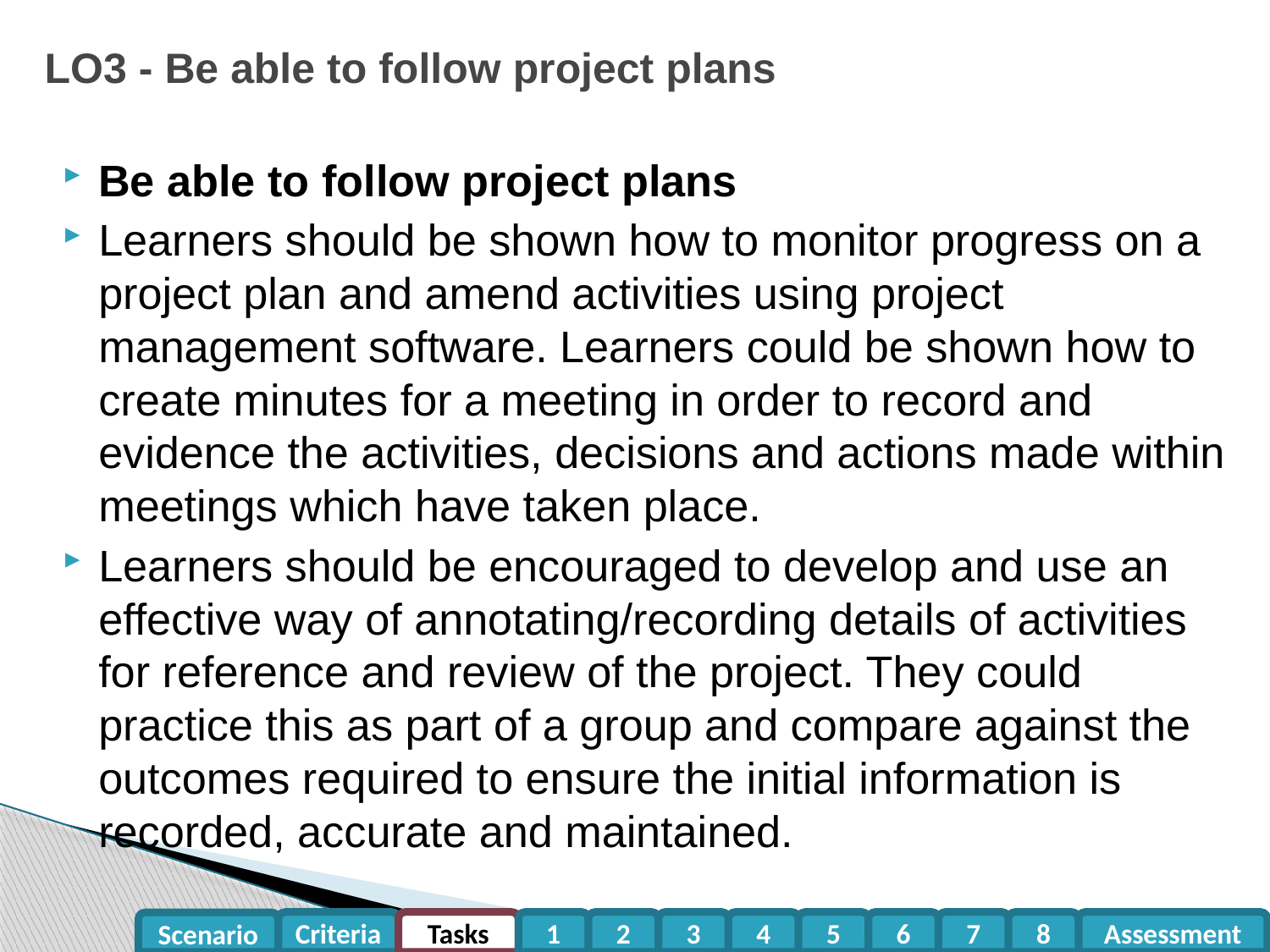

# LO3 - Be able to follow project plans
Be able to follow project plans
Learners should be shown how to monitor progress on a project plan and amend activities using project management software. Learners could be shown how to create minutes for a meeting in order to record and evidence the activities, decisions and actions made within meetings which have taken place.
Learners should be encouraged to develop and use an effective way of annotating/recording details of activities for reference and review of the project. They could practice this as part of a group and compare against the outcomes required to ensure the initial information is recorded, accurate and maintained.